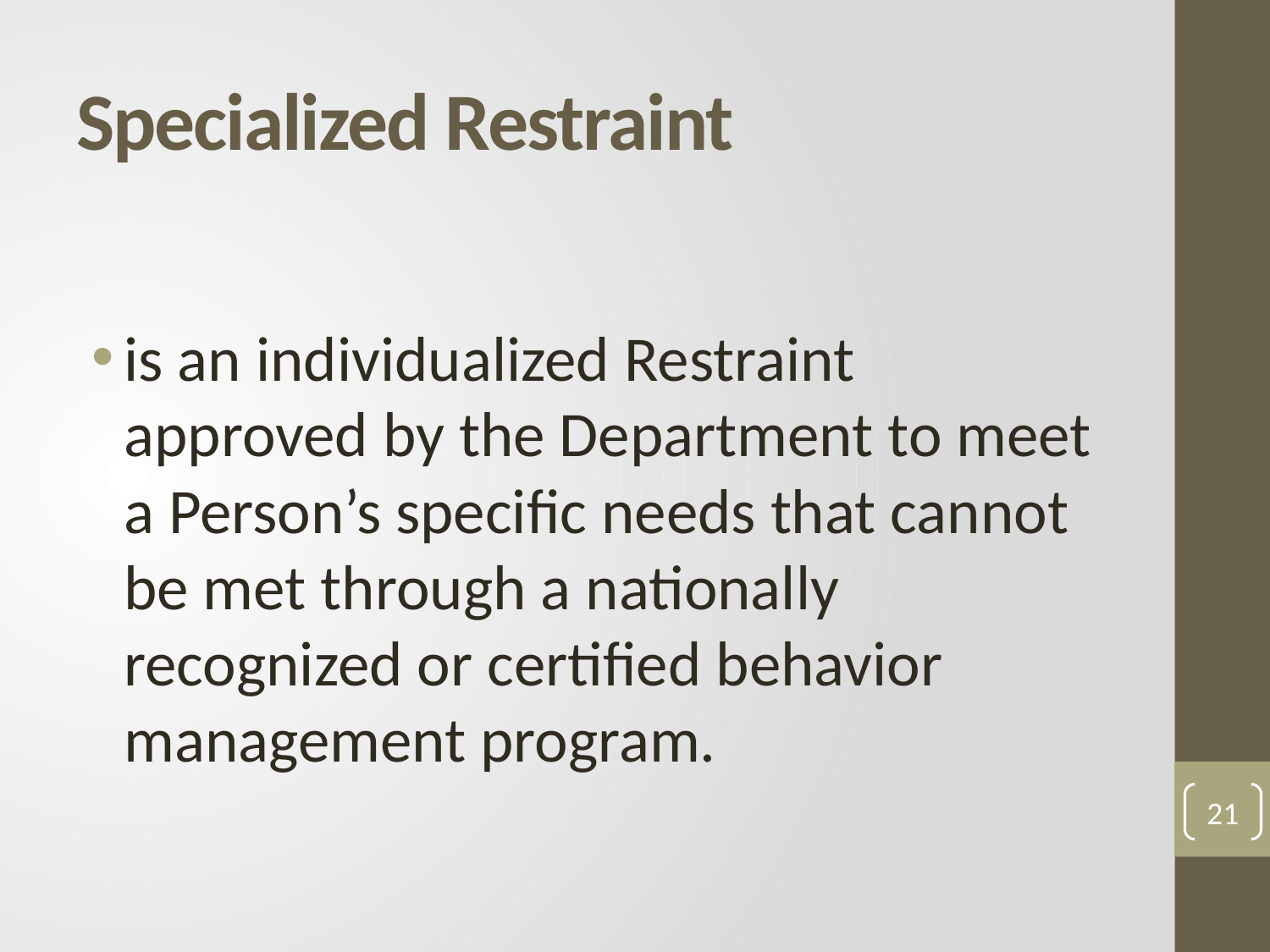

# Specialized Restraint

is an individualized Restraint approved by the Department to meet a Person’s specific needs that cannot be met through a nationally recognized or certified behavior management program.

21